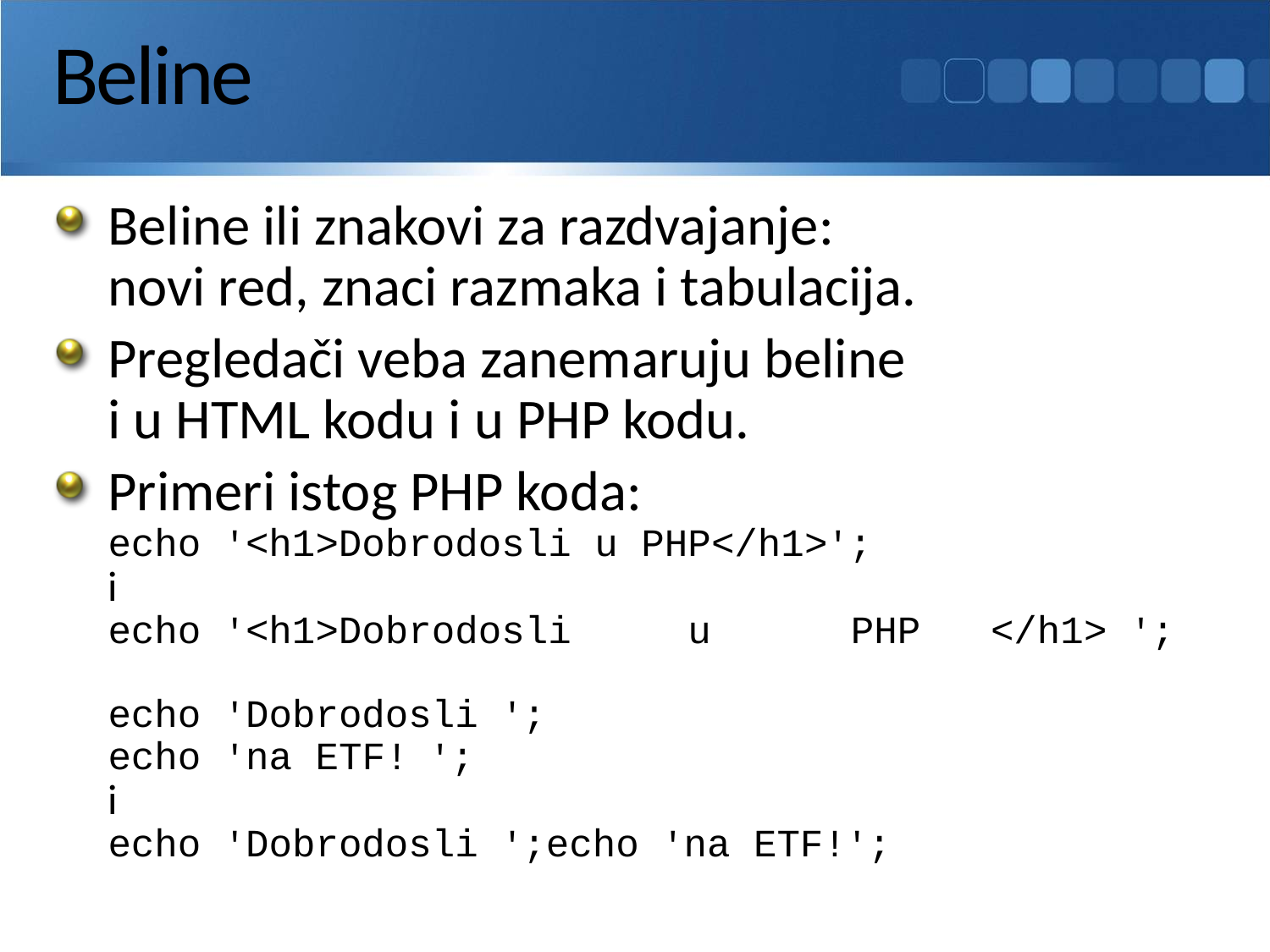

# Beline
Beline ili znakovi za razdvajanje:
novi red, znaci razmaka i tabulacija.
Pregledači veba zanemaruju beline
i u HTML kodu i u PHP kodu.
Primeri istog PHP koda:
echo '<h1>Dobrodosli u PHP</h1>';
i
echo '<h1>Dobrodosli     u      PHP   </h1> ';
echo 'Dobrodosli ';
echo 'na ETF! ';
i
echo 'Dobrodosli ';echo 'na ETF!';